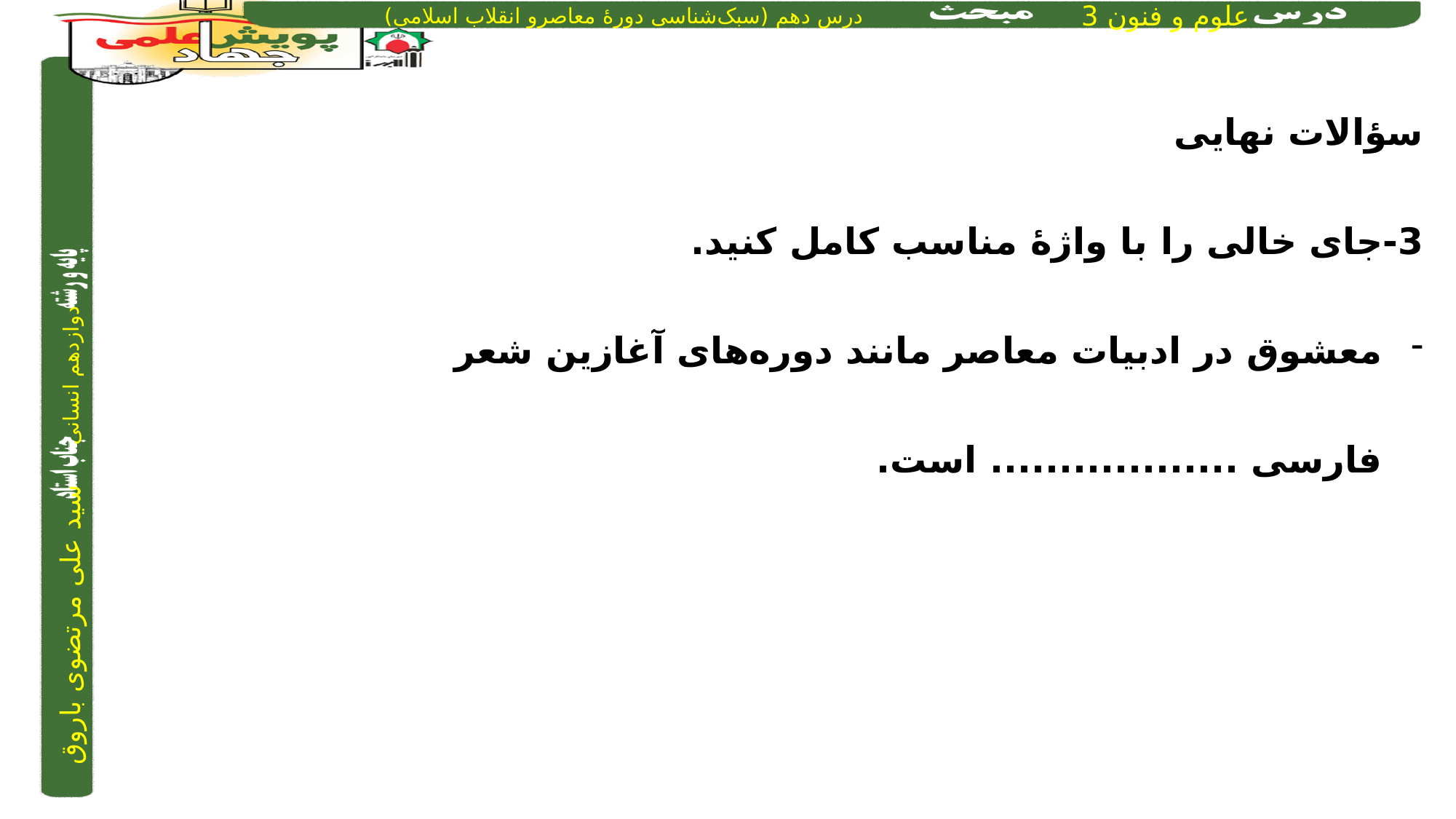

سؤالات نهایی
3-جای خالی را با واژۀ مناسب کامل کنید.
معشوق در ادبیات معاصر مانند دوره‌های آغازین شعر فارسی .................. است.

زمینی